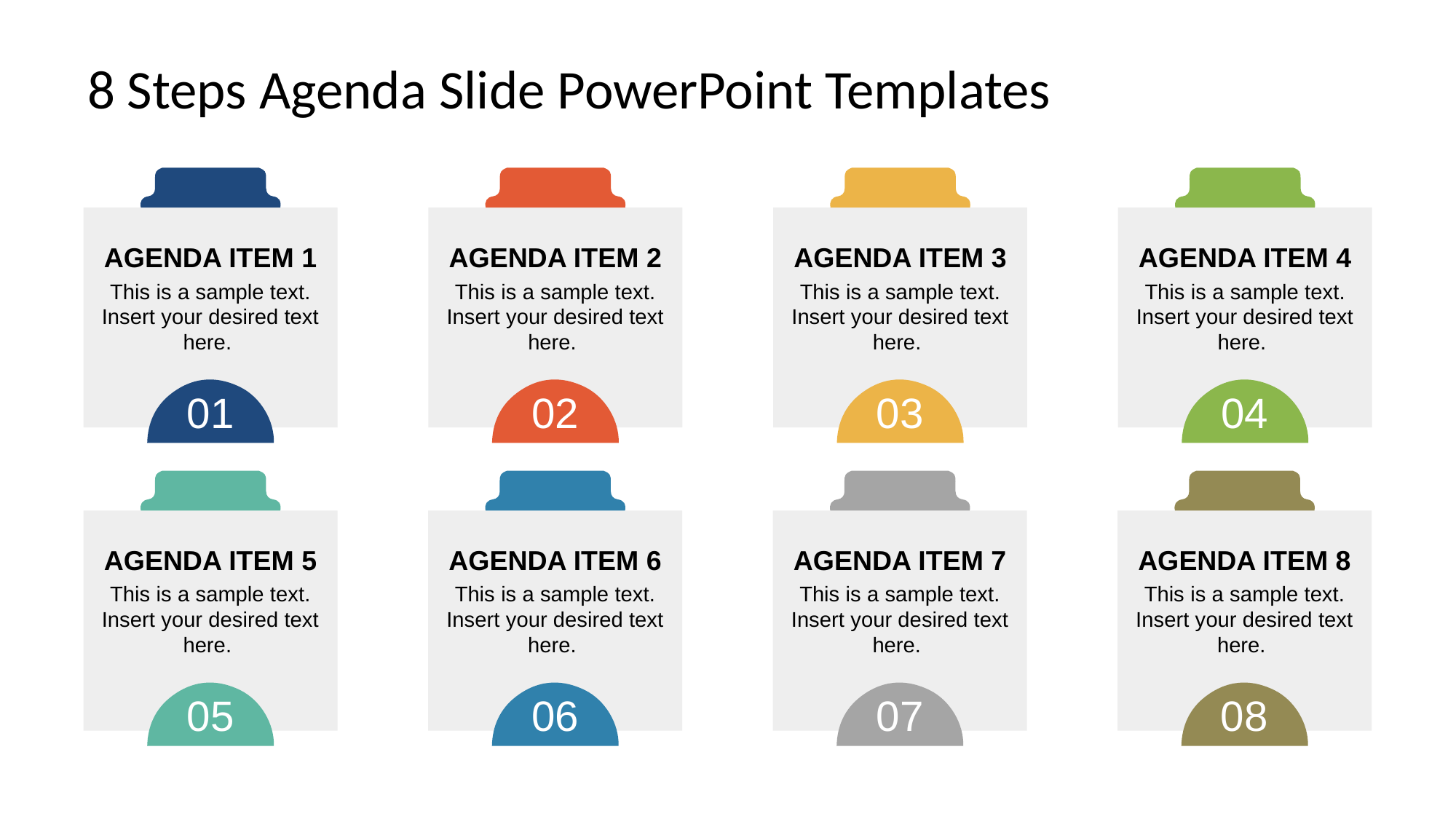

8 Steps Agenda Slide PowerPoint Templates

AGENDA ITEM 1
AGENDA ITEM 2
AGENDA ITEM 3
AGENDA ITEM 4
This is a sample text. Insert your desired text here.
This is a sample text. Insert your desired text here.
This is a sample text. Insert your desired text here.
This is a sample text. Insert your desired text here.

01
02
03
04

AGENDA ITEM 5
AGENDA ITEM 6
AGENDA ITEM 7
AGENDA ITEM 8
This is a sample text. Insert your desired text here.
This is a sample text. Insert your desired text here.
This is a sample text. Insert your desired text here.
This is a sample text. Insert your desired text here.

05
06
07
08